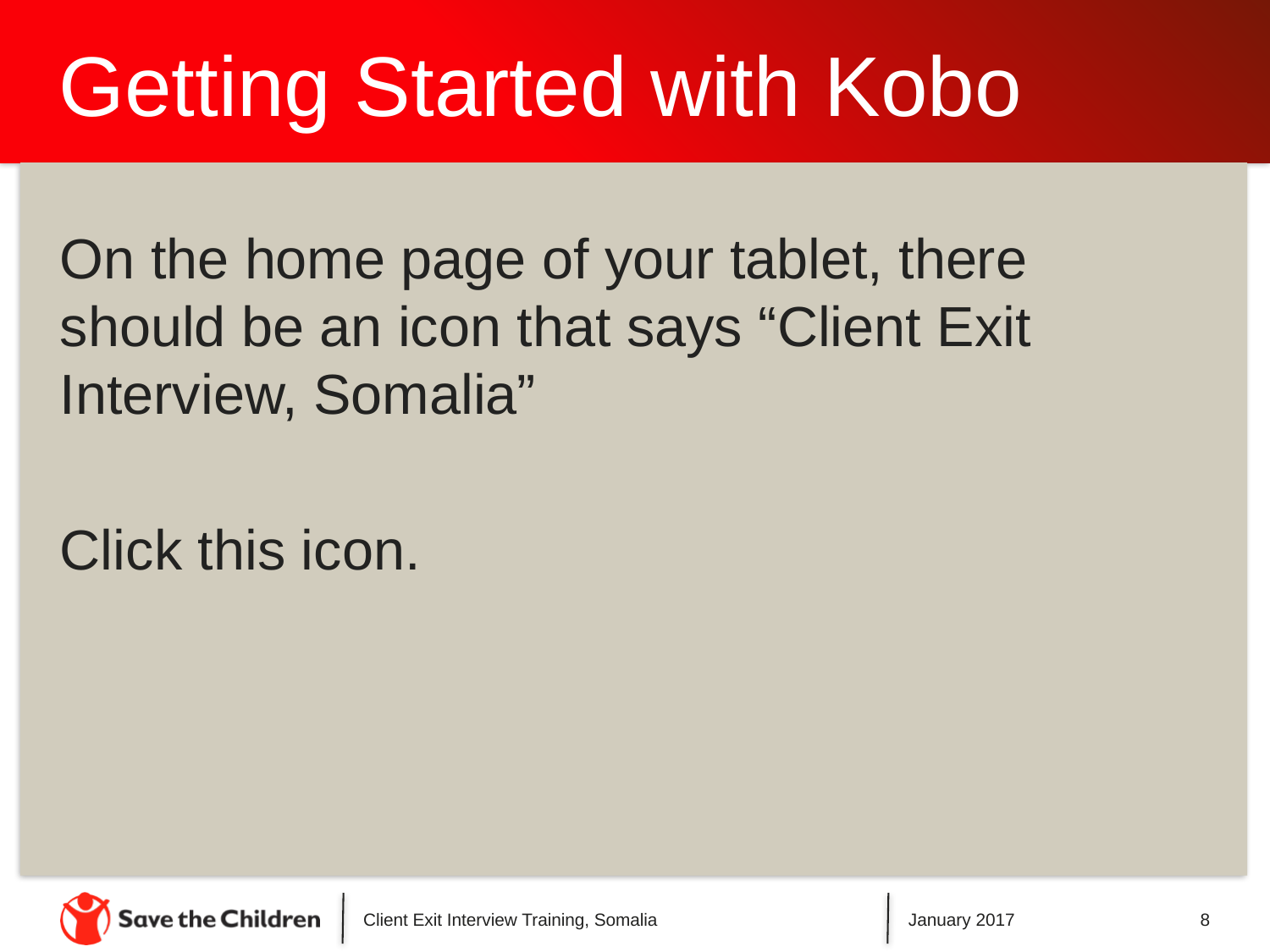

# Getting Started with Kobo
On the home page of your tablet, there should be an icon that says “Client Exit Interview, Somalia”

Click this icon.
Client Exit Interview Training, Somalia
January 2017
8